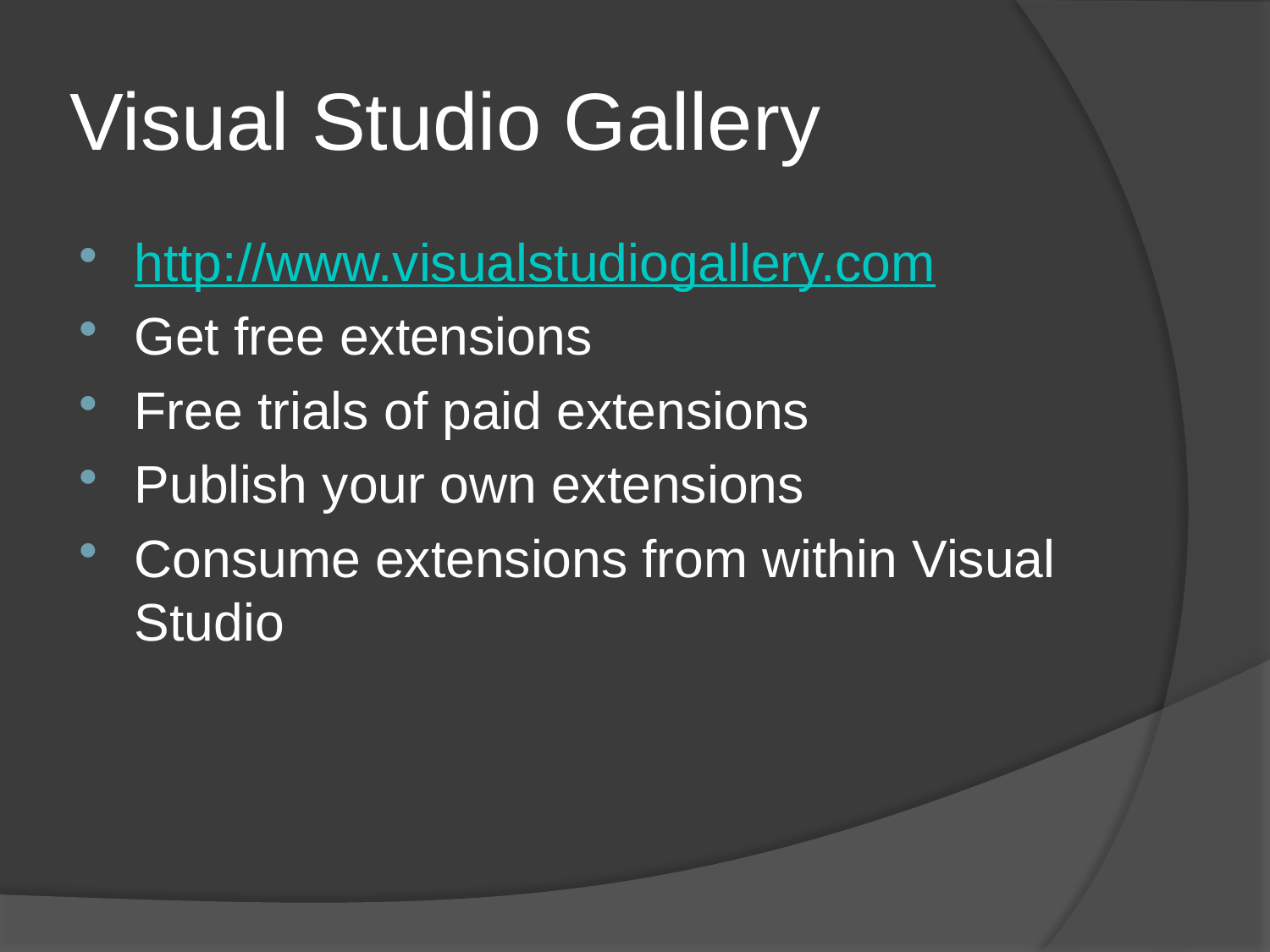

# Visual Studio Gallery
http://www.visualstudiogallery.com
Get free extensions
Free trials of paid extensions
Publish your own extensions
Consume extensions from within Visual Studio